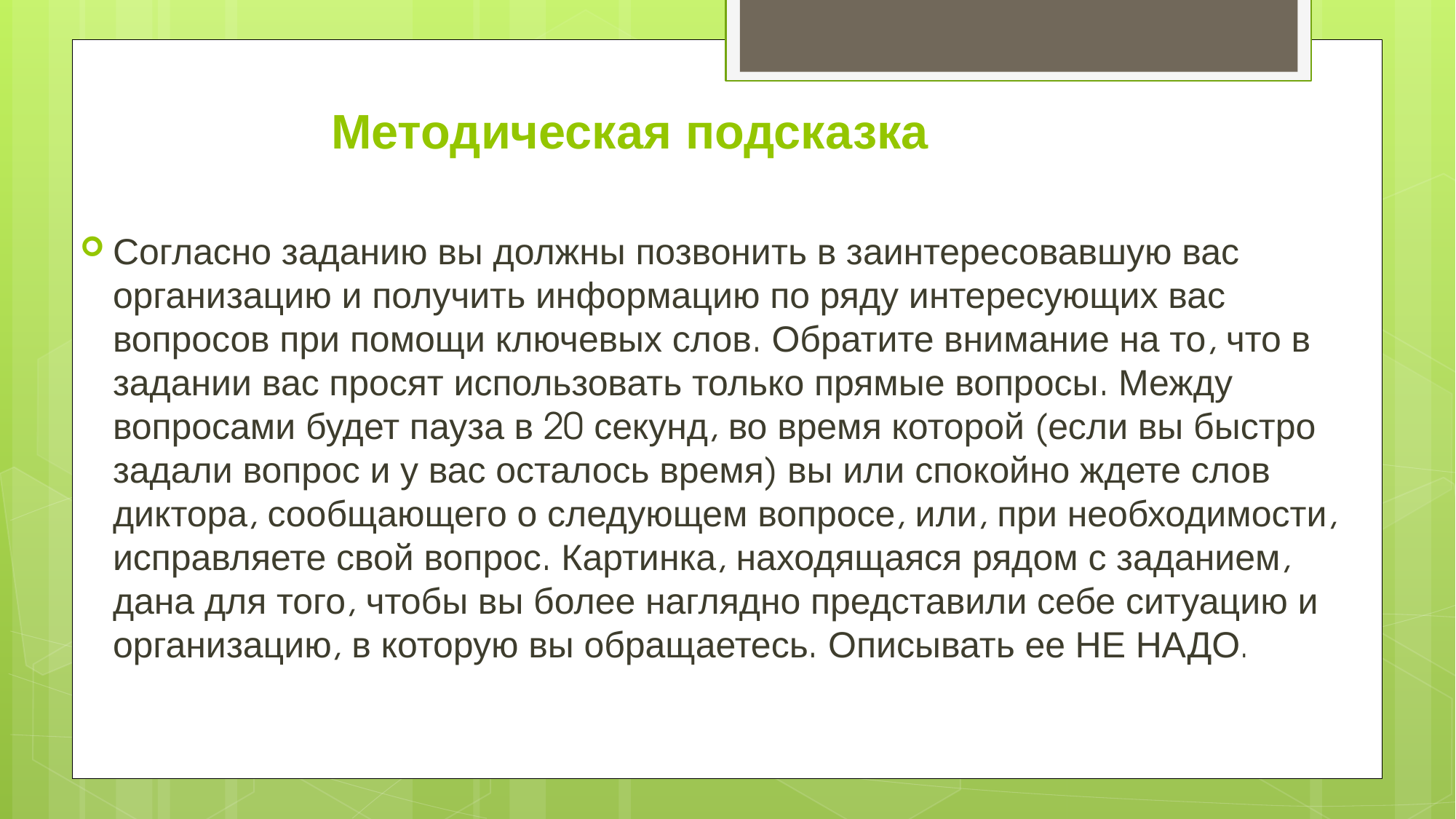

# Методическая подсказка
Согласно заданию вы должны позвонить в заинтересовавшую вас организацию и получить информацию по ряду интересующих вас вопросов при помощи ключевых слов. Обратите внимание на то, что в задании вас просят использовать только прямые вопросы. Между вопросами будет пауза в 20 секунд, во время которой (если вы быстро задали вопрос и у вас осталось время) вы или спокойно ждете слов диктора, сообщающего о следующем вопросе, или, при необходимости, исправляете свой вопрос. Картинка, находящаяся рядом с заданием, дана для того, чтобы вы более наглядно представили себе ситуацию и организацию, в которую вы обращаетесь. Описывать ее НЕ НАДО.